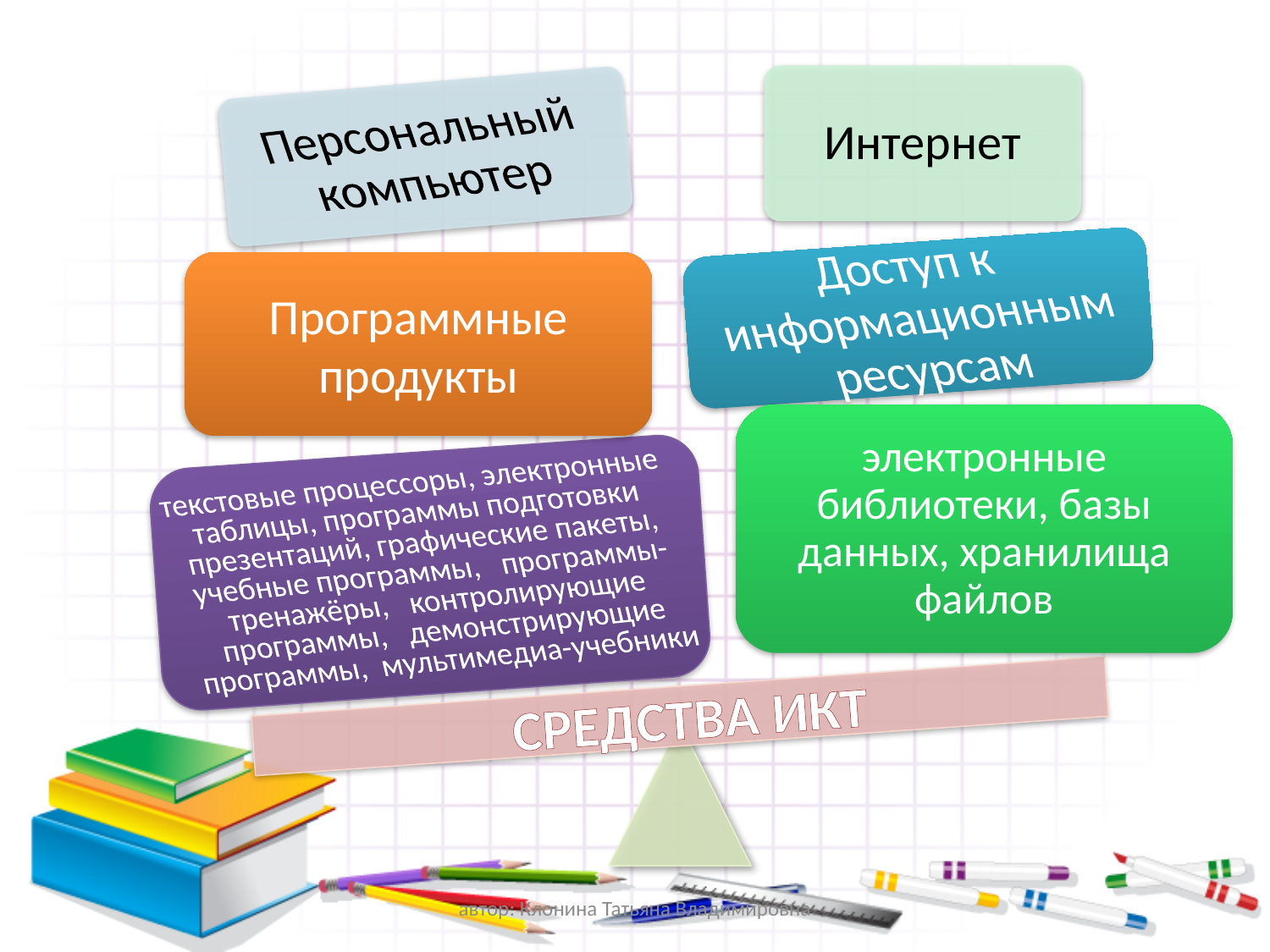

Персональный компьютер
Интернет
Доступ к информационным ресурсам
электронные библиотеки, базы данных, хранилища файлов
текстовые процессоры, электронные таблицы, программы подготовки презентаций, графические пакеты, учебные программы,   программы-тренажёры,   контролирующие программы,   демонстрирующие программы,  мультимедиа-учебники
Программные продукты
СРЕДСТВА ИКТ
автор: Клонина Татьяна Владимировна